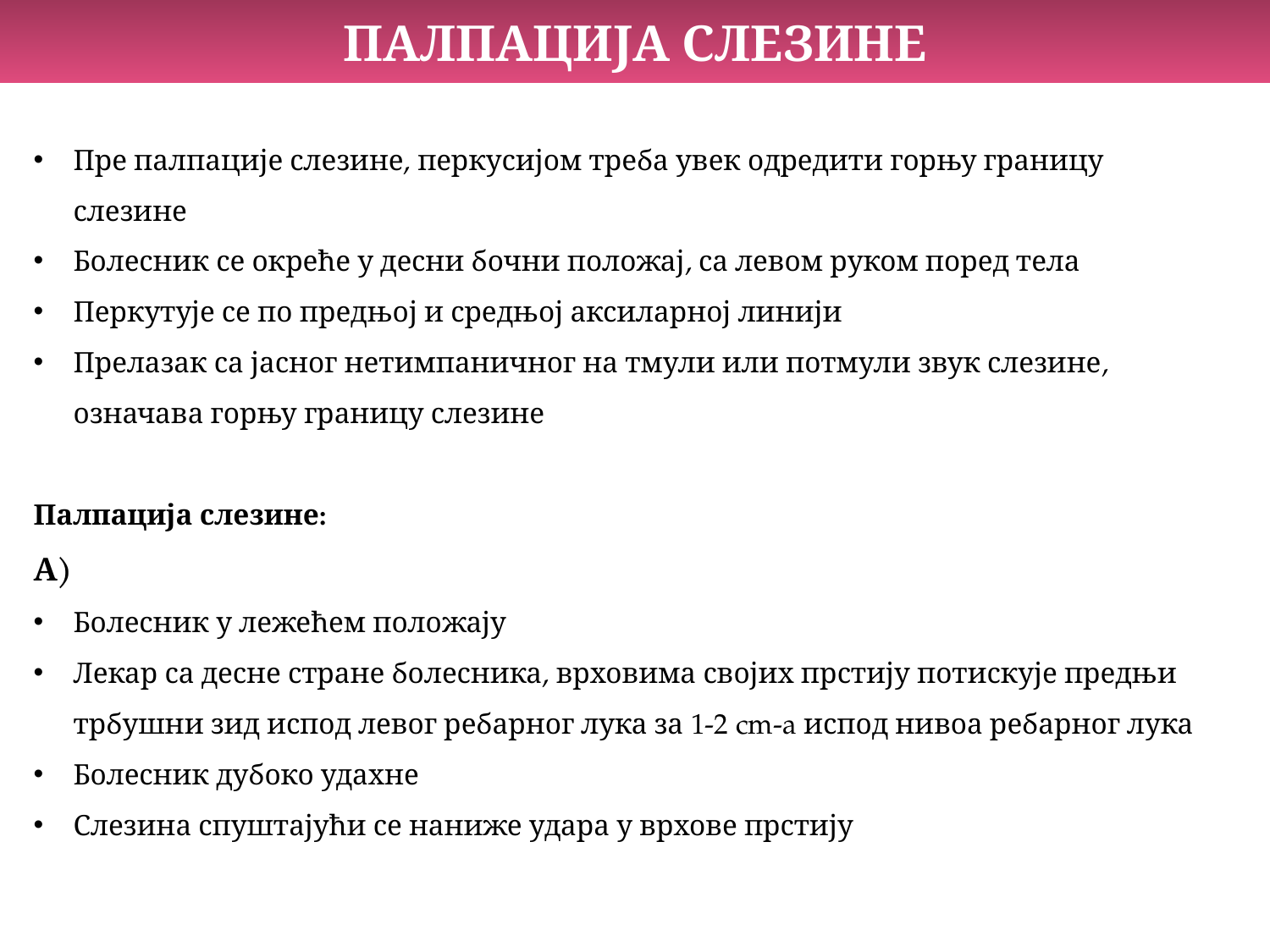

ПАЛПАЦИЈА СЛЕЗИНЕ
Пре палпације слезине, перкусијом треба увек одредити горњу границу слезине
Болесник се окреће у десни бочни положај, са левом руком поред тела
Перкутује се по предњој и средњој аксиларној линији
Прелазак са јасног нетимпаничног на тмули или потмули звук слезине, означава горњу границу слезине

Палпација слезине:
А)
Болесник у лежећем положају
Лекар са десне стране болесника, врховима својих прстију потискује предњи трбушни зид испод левог ребарног лука за 1-2 cm-a испод нивоа ребарног лука
Болесник дубоко удахне
Слезина спуштајући се наниже удара у врхове прстију